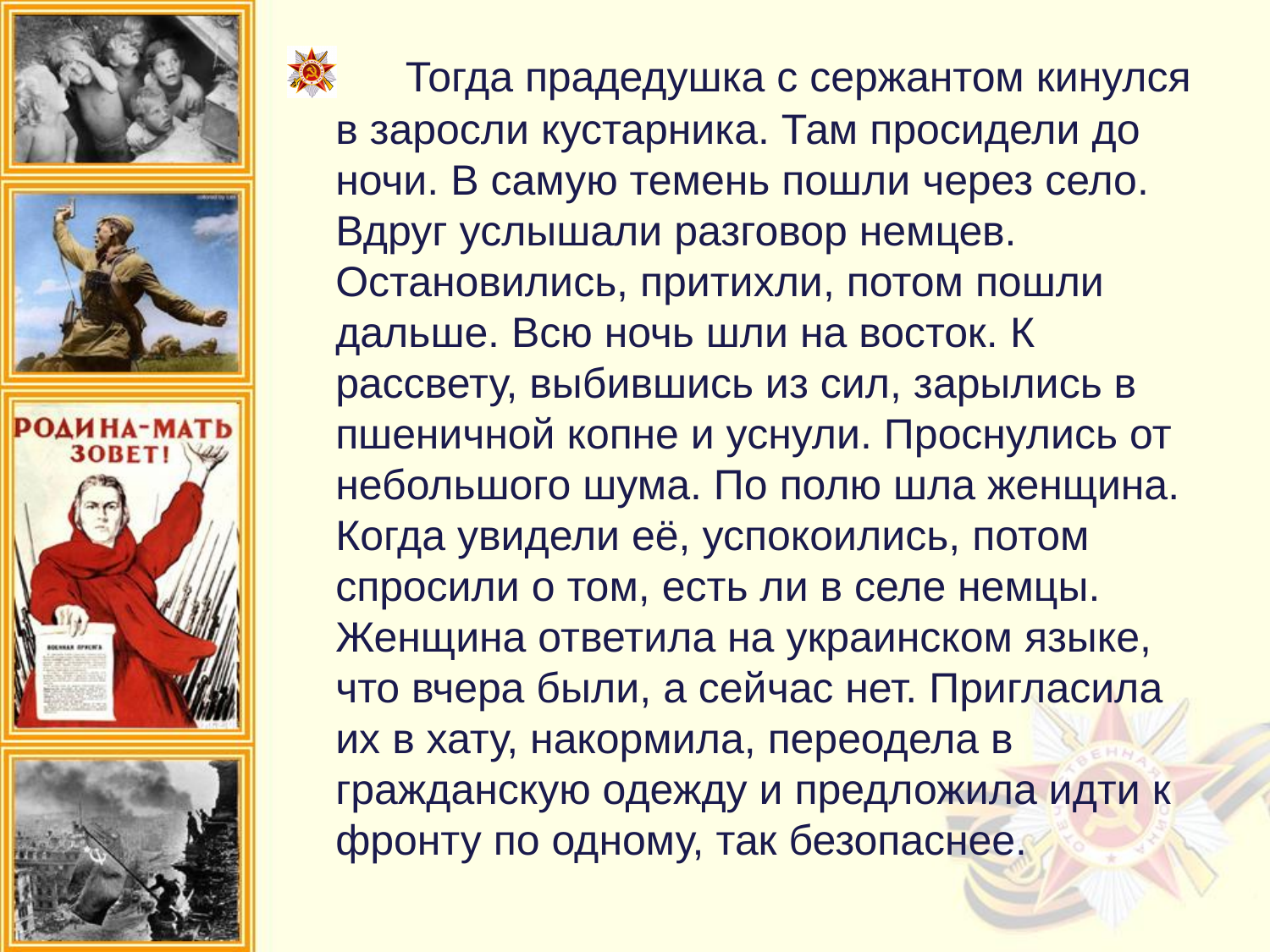

Тогда прадедушка с сержантом кинулся в заросли кустарника. Там просидели до ночи. В самую темень пошли через село. Вдруг услышали разговор немцев. Остановились, притихли, потом пошли дальше. Всю ночь шли на восток. К рассвету, выбившись из сил, зарылись в пшеничной копне и уснули. Проснулись от небольшого шума. По полю шла женщина.  Когда увидели её, успокоились, потом спросили о том, есть ли в селе немцы. Женщина ответила на украинском языке, что вчера были, а сейчас нет. Пригласила их в хату, накормила, переодела в гражданскую одежду и предложила идти к фронту по одному, так безопаснее.